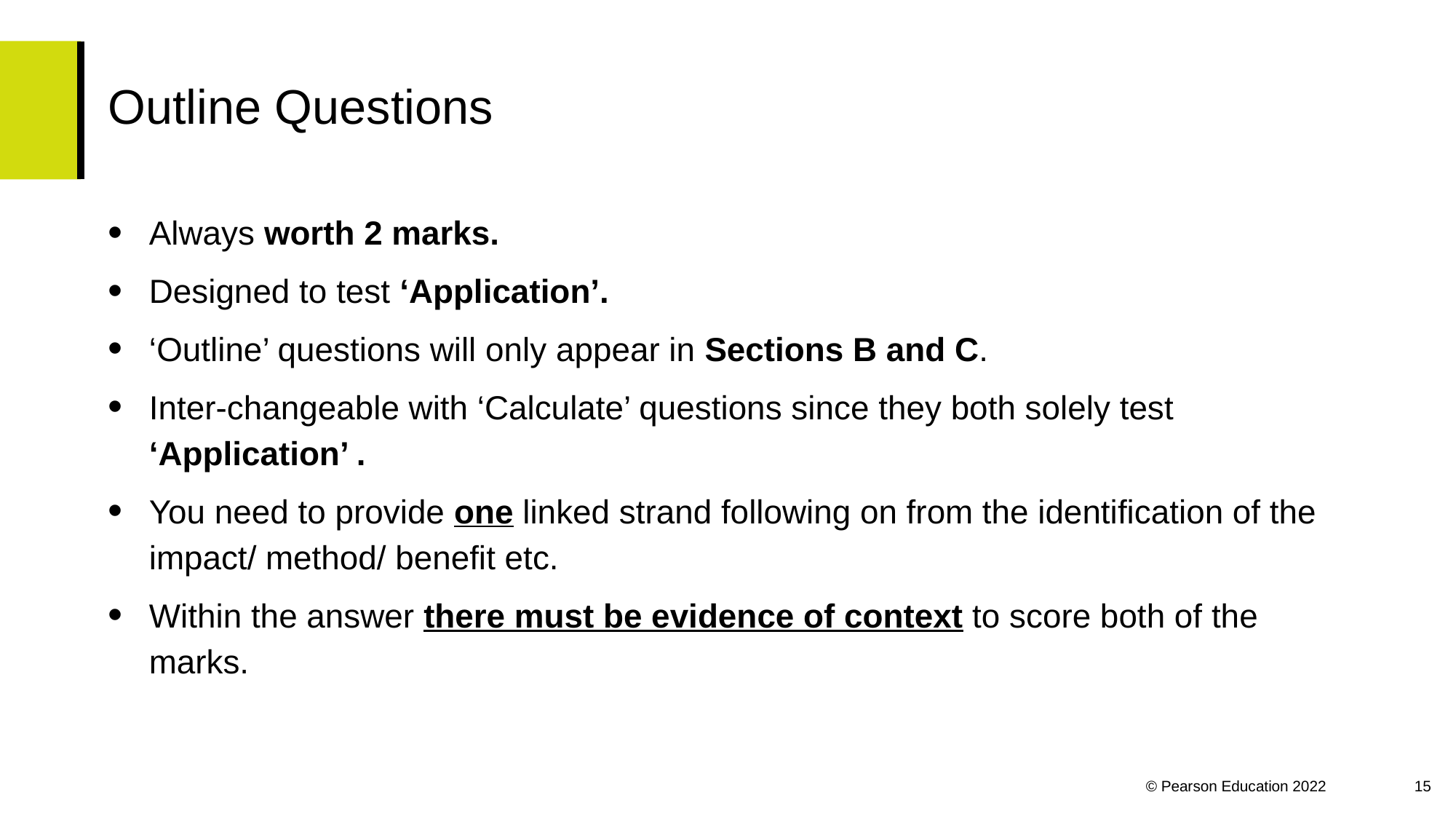

# Outline Questions
Always worth 2 marks.
Designed to test ‘Application’.
‘Outline’ questions will only appear in Sections B and C.
Inter-changeable with ‘Calculate’ questions since they both solely test ‘Application’ .
You need to provide one linked strand following on from the identification of the impact/ method/ benefit etc.
Within the answer there must be evidence of context to score both of the marks.